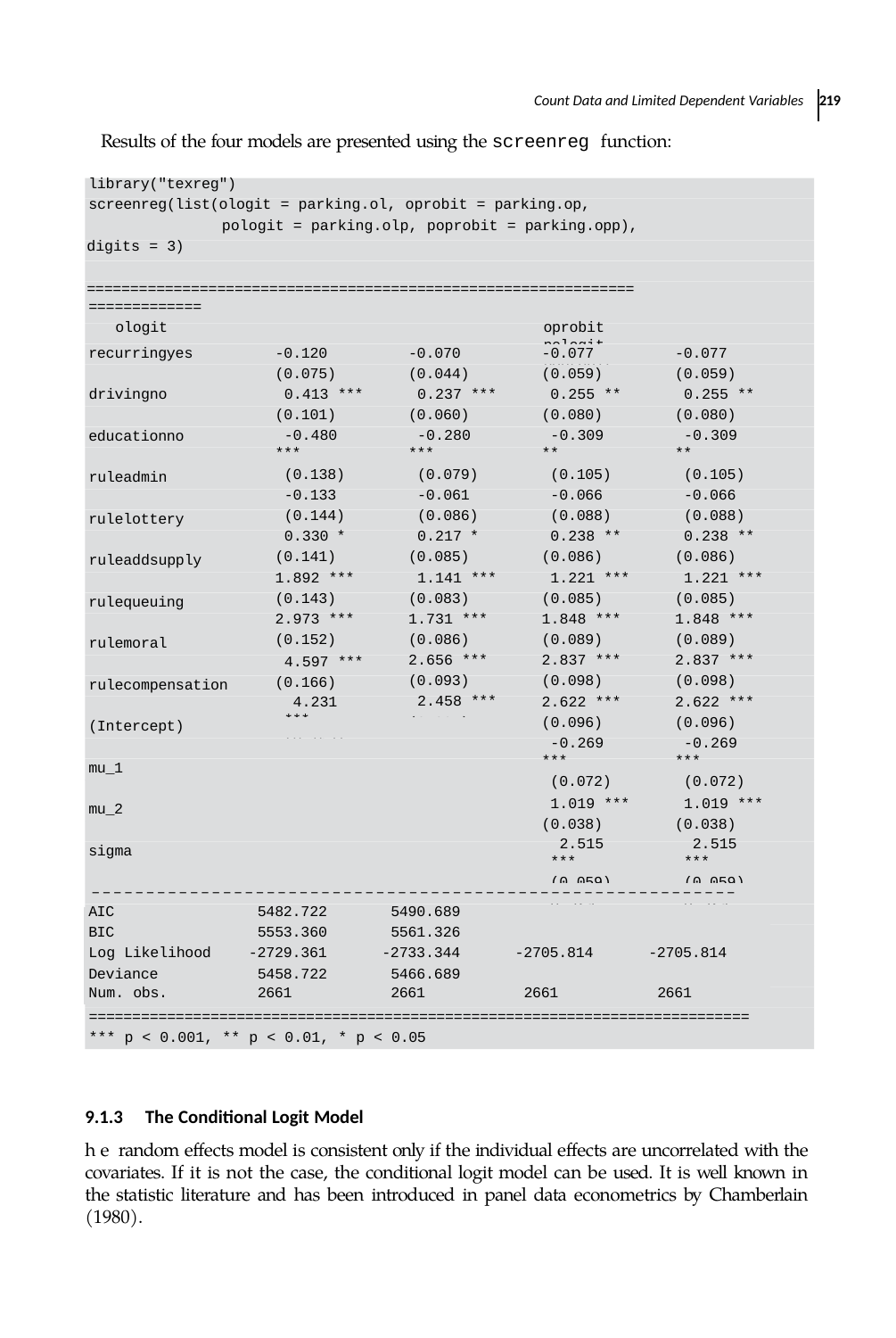

Count Data and Limited Dependent Variables  219

Results of the four models are presented using the screenreg function:

library("texreg")
screenreg(list(ologit = parking.ol, oprobit = parking.op, pologit = parking.olp, poprobit = parking.opp),
digits = 3)

============================================================================
ologit	oprobit	pologit	poprobit
–––––––––––––––––––––––––––––––––––––––––––––––––––––––––––

-0.120
(0.075)
0.413 *** (0.101)
-0.480 ***
(0.138)
-0.133
(0.144)
0.330 * (0.141) 1.892 *** (0.143) 2.973 *** (0.152)
4.597 *** (0.166)
4.231 ***
(0.162)
-0.070
(0.044)
0.237 *** (0.060)
-0.280 ***
(0.079)
-0.061
(0.086)
0.217 * (0.085)
1.141 *** (0.083) 1.731 *** (0.086) 2.656 *** (0.093)
2.458 *** (0.091)
-0.077
(0.059)
0.255 ** (0.080)
-0.309 **
(0.105)
-0.066
(0.088)
0.238 ** (0.086)
1.221 *** (0.085) 1.848 *** (0.089) 2.837 *** (0.098) 2.622 *** (0.096)
-0.269 ***
(0.072)
1.019 *** (0.038)
2.515 ***
(0.059)
0.529 *** (0.050)
-0.077
(0.059)
0.255 ** (0.080)
-0.309 **
(0.105)
-0.066
(0.088)
0.238 ** (0.086)
1.221 *** (0.085) 1.848 *** (0.089) 2.837 *** (0.098) 2.622 *** (0.096)
-0.269 ***
(0.072)
1.019 *** (0.038)
2.515 ***
(0.059)
0.529 *** (0.050)
recurringyes

drivingno

educationno

ruleadmin

rulelottery

ruleaddsupply

rulequeuing

rulemoral

rulecompensation

(Intercept)

mu_1

mu_2

sigma

–––––––––––––––––––––––––––––––––––––––––––––––––––––––––––

| AIC | 5482.722 | 5490.689 |  |  |
| --- | --- | --- | --- | --- |
| BIC | 5553.360 | 5561.326 |  |  |
| Log Likelihood | -2729.361 | -2733.344 | -2705.814 | -2705.814 |
| Deviance | 5458.722 | 5466.689 |  |  |
| Num. obs. | 2661 | 2661 | 2661 | 2661 |
============================================================================
*** p < 0.001, ** p < 0.01, * p < 0.05

9.1.3  The Conditional Logit Model
he random effects model is consistent only if the individual effects are uncorrelated with the covariates. If it is not the case, the conditional logit model can be used. It is well known in the statistic literature and has been introduced in panel data econometrics by Chamberlain (1980).